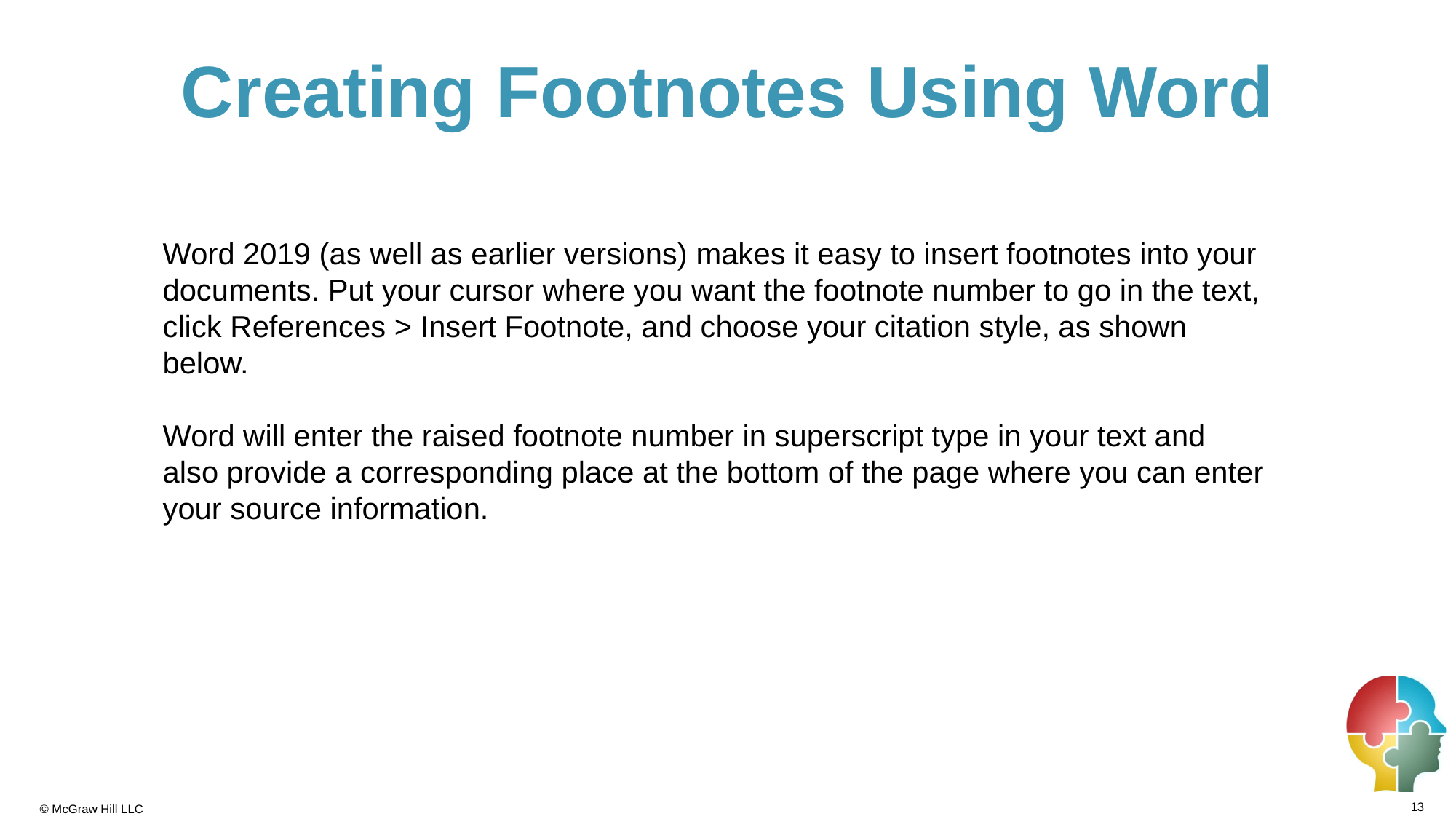

# Creating Footnotes Using Word
Word 2019 (as well as earlier versions) makes it easy to insert footnotes into your documents. Put your cursor where you want the footnote number to go in the text, click References > Insert Footnote, and choose your citation style, as shown below.
Word will enter the raised footnote number in superscript type in your text and also provide a corresponding place at the bottom of the page where you can enter your source information.
13